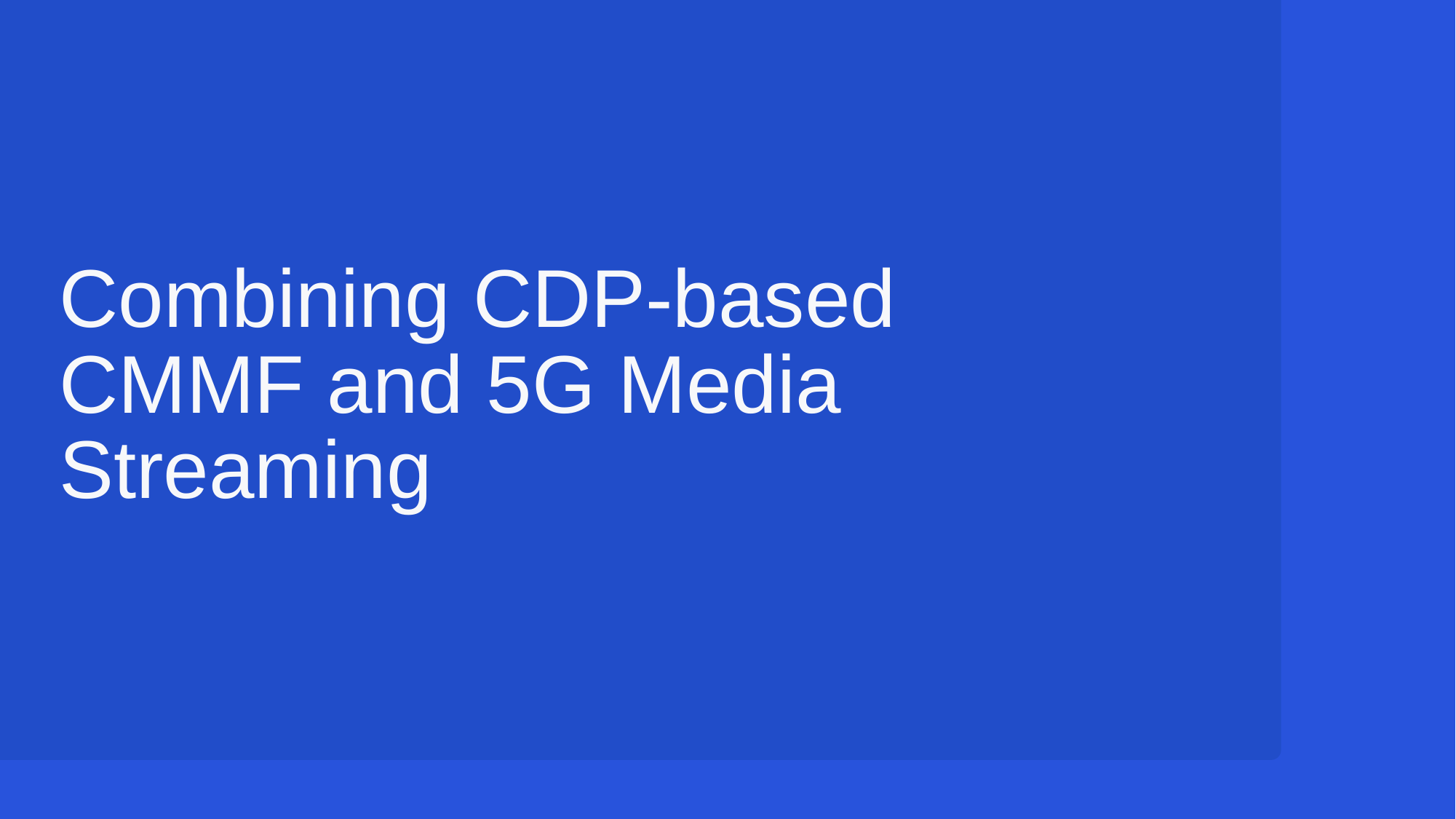

# Combining CDP-based CMMF and 5G Media Streaming